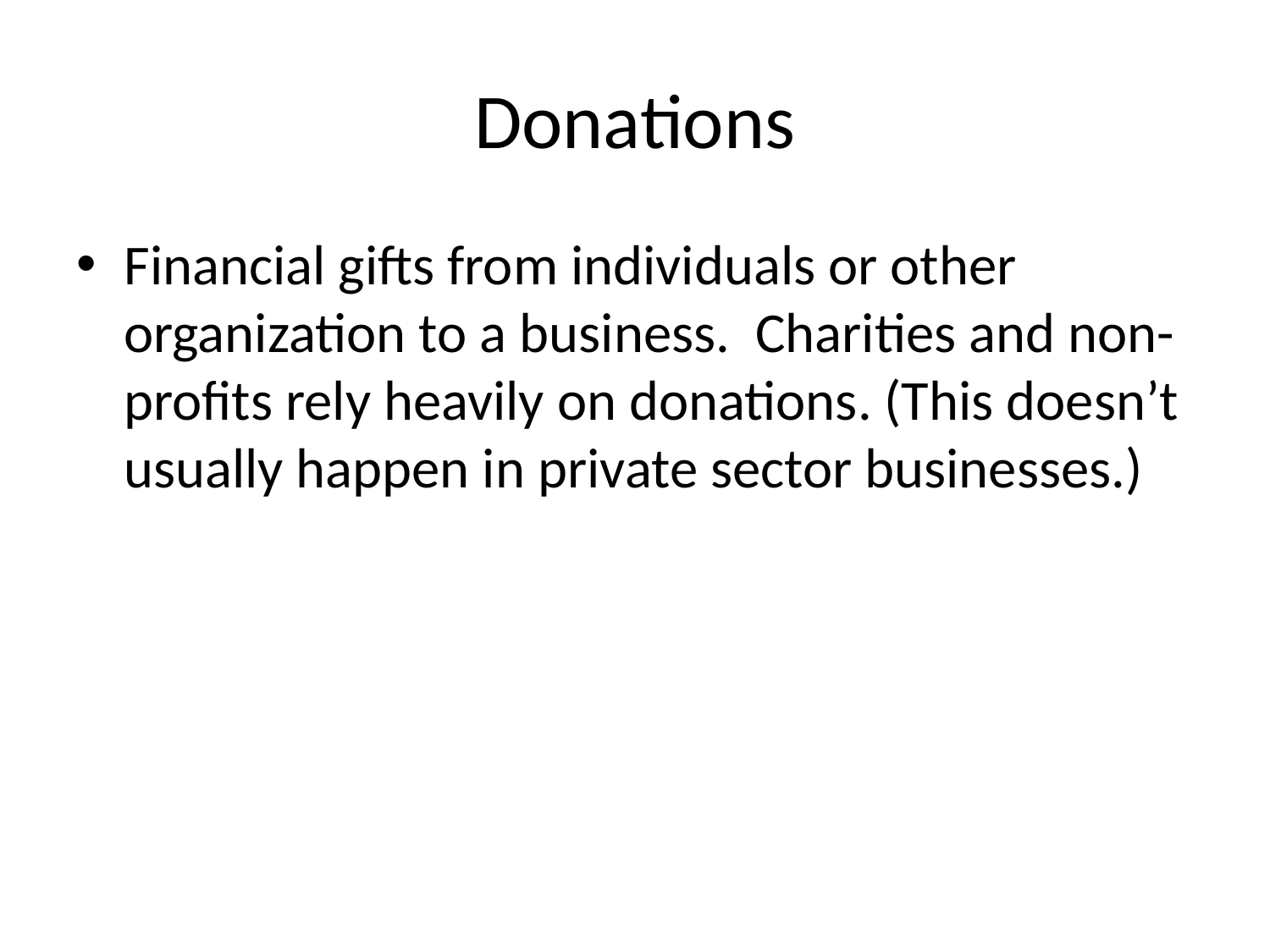

# Donations
Financial gifts from individuals or other organization to a business.  Charities and non-profits rely heavily on donations. (This doesn’t usually happen in private sector businesses.)